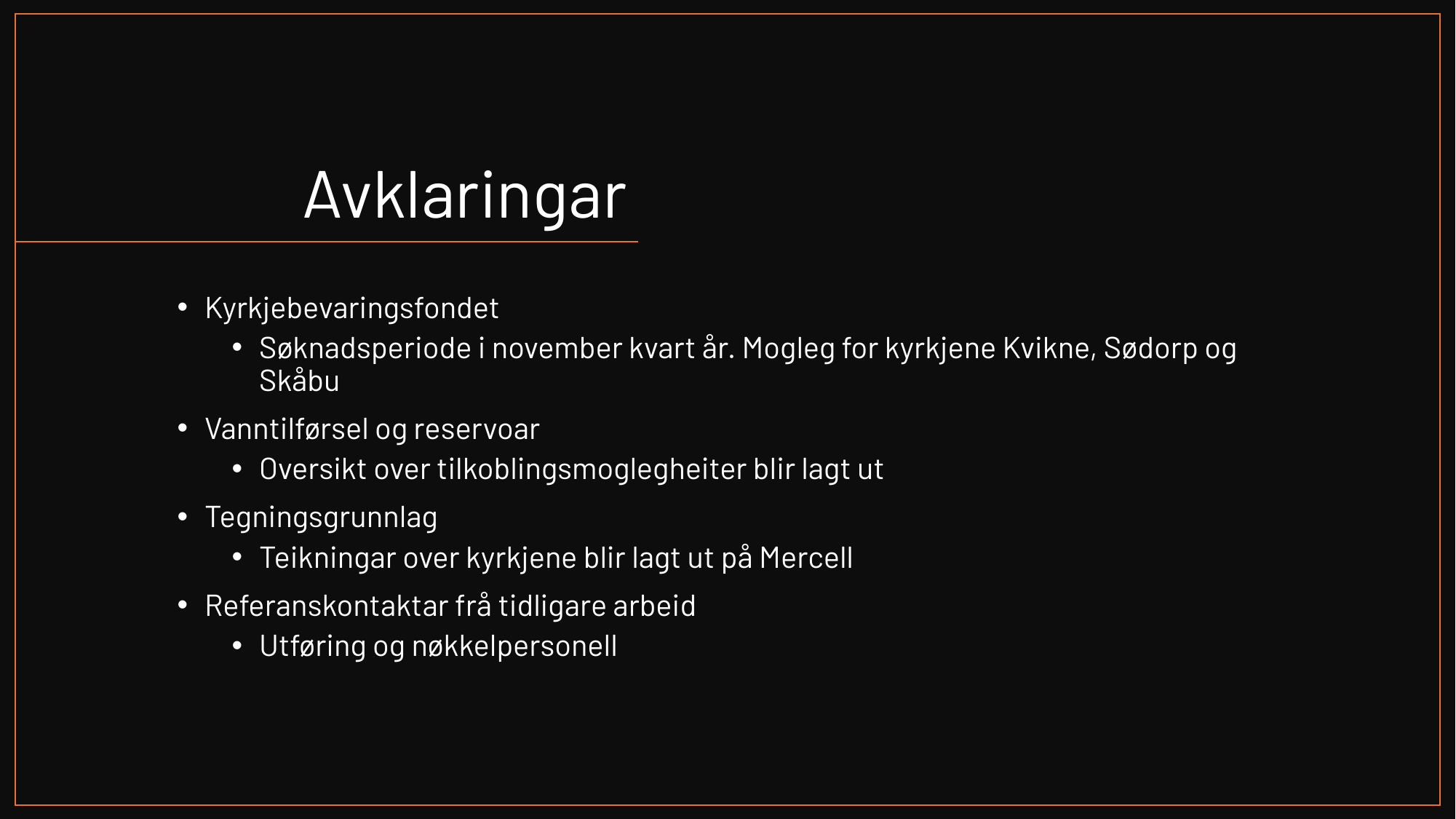

# Avklaringar
Kyrkjebevaringsfondet
Søknadsperiode i november kvart år. Mogleg for kyrkjene Kvikne, Sødorp og Skåbu
Vanntilførsel og reservoar
Oversikt over tilkoblingsmoglegheiter blir lagt ut
Tegningsgrunnlag
Teikningar over kyrkjene blir lagt ut på Mercell
Referanskontaktar frå tidligare arbeid
Utføring og nøkkelpersonell